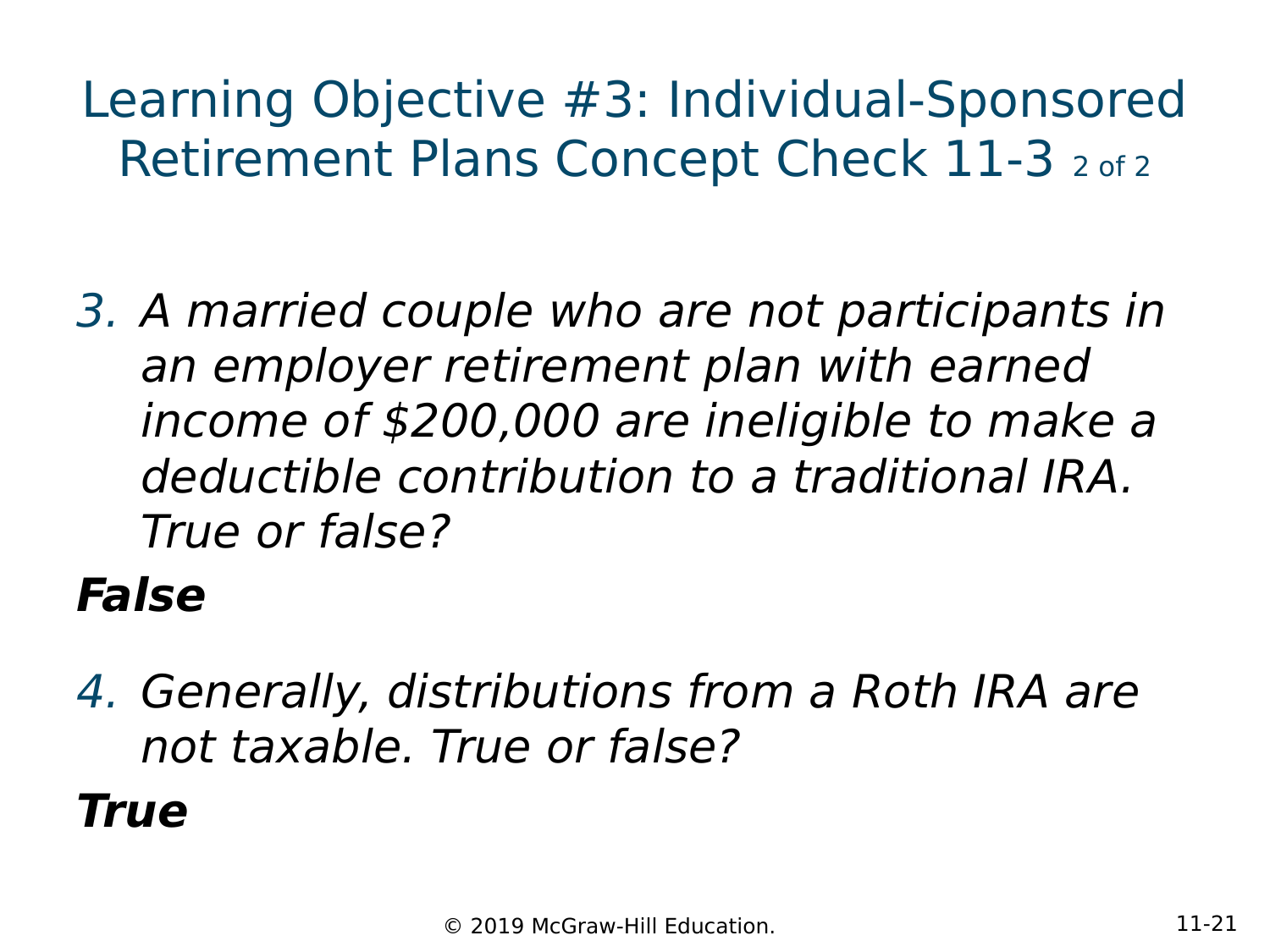

# Learning Objective #3: Individual-Sponsored Retirement Plans Concept Check 11-3 2 of 2
A married couple who are not participants in an employer retirement plan with earned income of $200,000 are ineligible to make a deductible contribution to a traditional IRA. True or false?
False
Generally, distributions from a Roth IRA are not taxable. True or false?
True